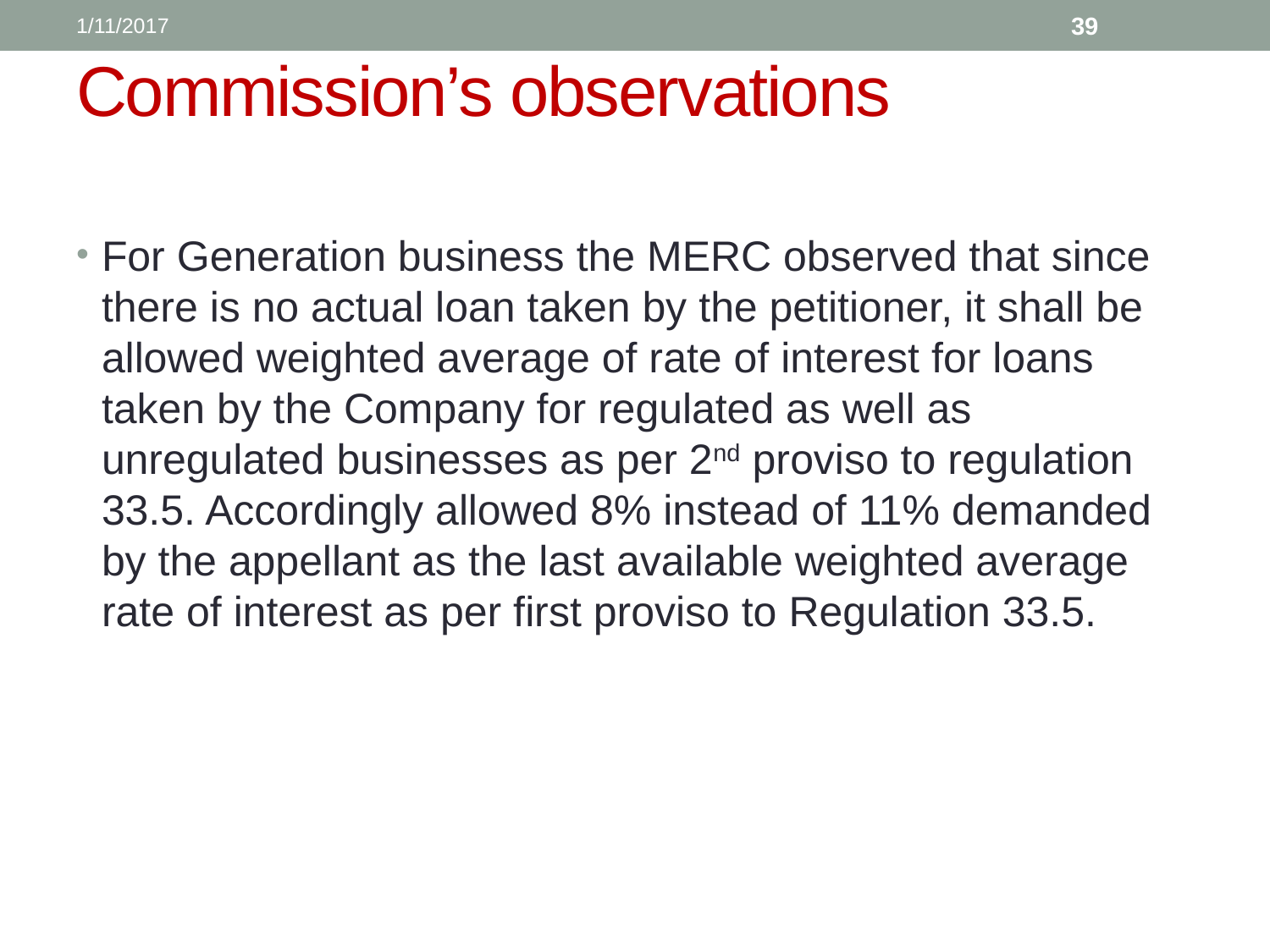

1/11/2017
39
# Commission’s observations
For Generation business the MERC observed that since there is no actual loan taken by the petitioner, it shall be allowed weighted average of rate of interest for loans taken by the Company for regulated as well as unregulated businesses as per 2nd proviso to regulation 33.5. Accordingly allowed 8% instead of 11% demanded by the appellant as the last available weighted average rate of interest as per first proviso to Regulation 33.5.